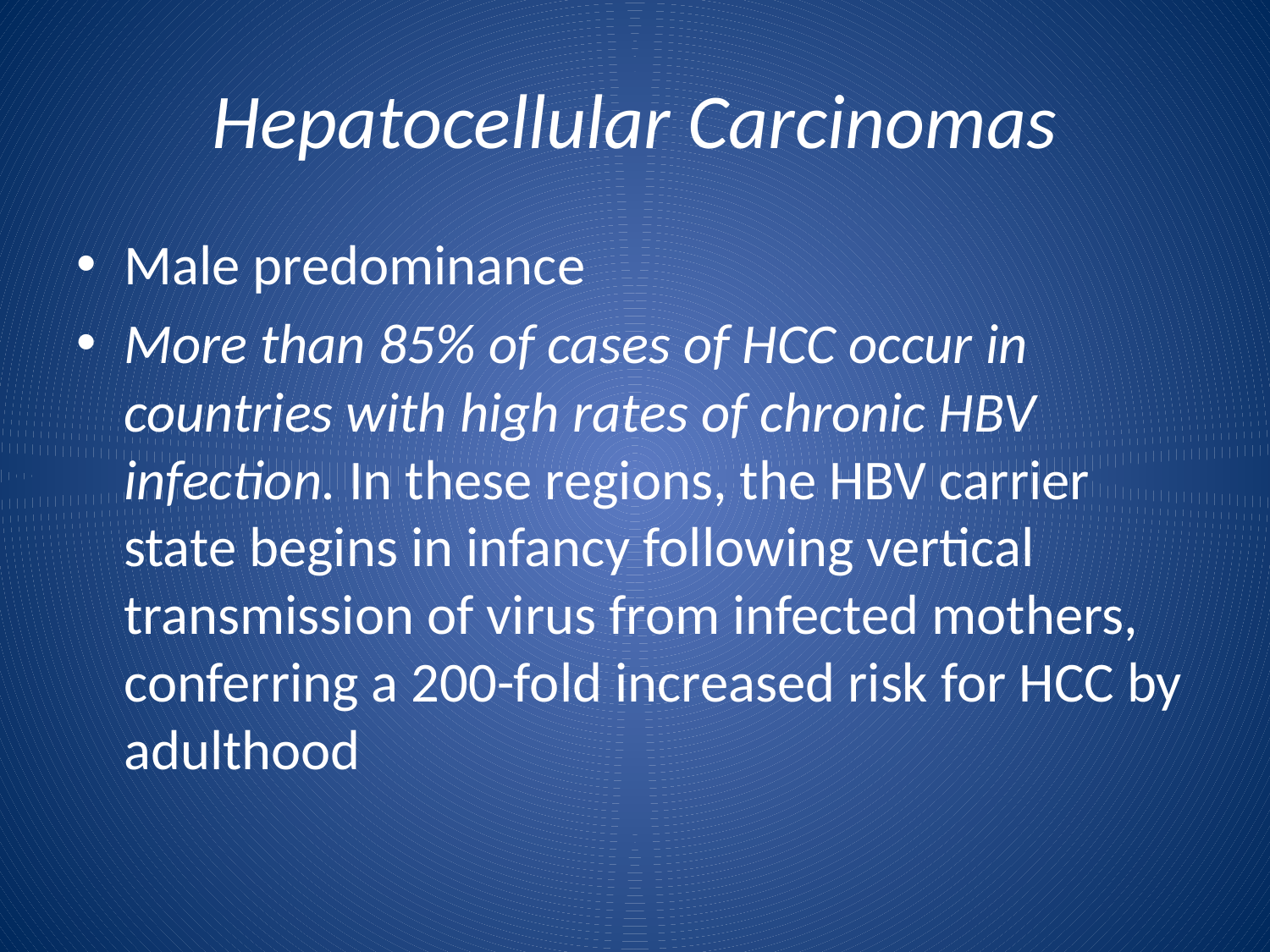

# Hepatocellular Carcinomas
Male predominance
More than 85% of cases of HCC occur in countries with high rates of chronic HBV infection. In these regions, the HBV carrier state begins in infancy following vertical transmission of virus from infected mothers, conferring a 200-fold increased risk for HCC by adulthood